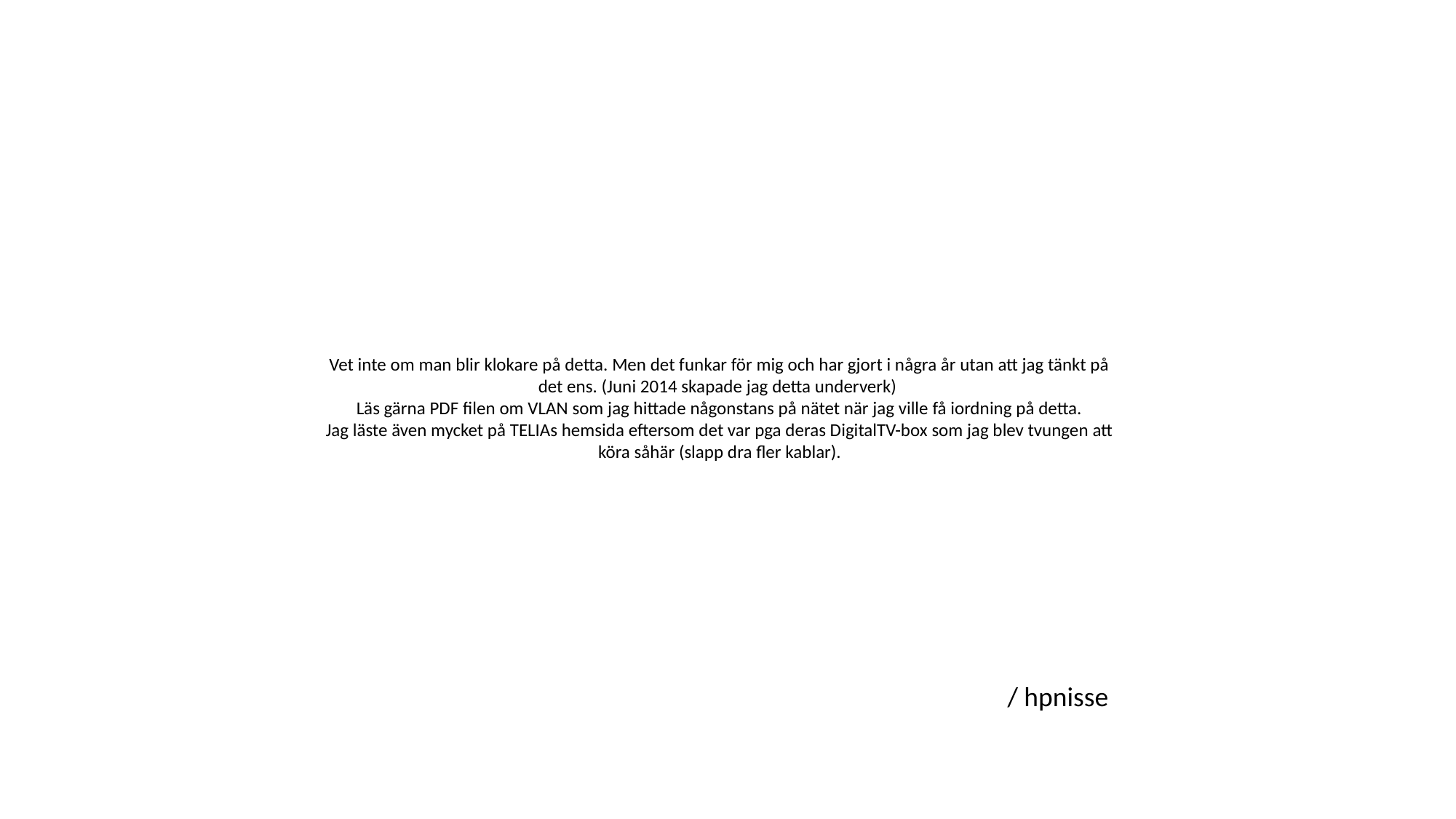

Vet inte om man blir klokare på detta. Men det funkar för mig och har gjort i några år utan att jag tänkt på det ens. (Juni 2014 skapade jag detta underverk)
Läs gärna PDF filen om VLAN som jag hittade någonstans på nätet när jag ville få iordning på detta.
Jag läste även mycket på TELIAs hemsida eftersom det var pga deras DigitalTV-box som jag blev tvungen att köra såhär (slapp dra fler kablar).

/ hpnisse